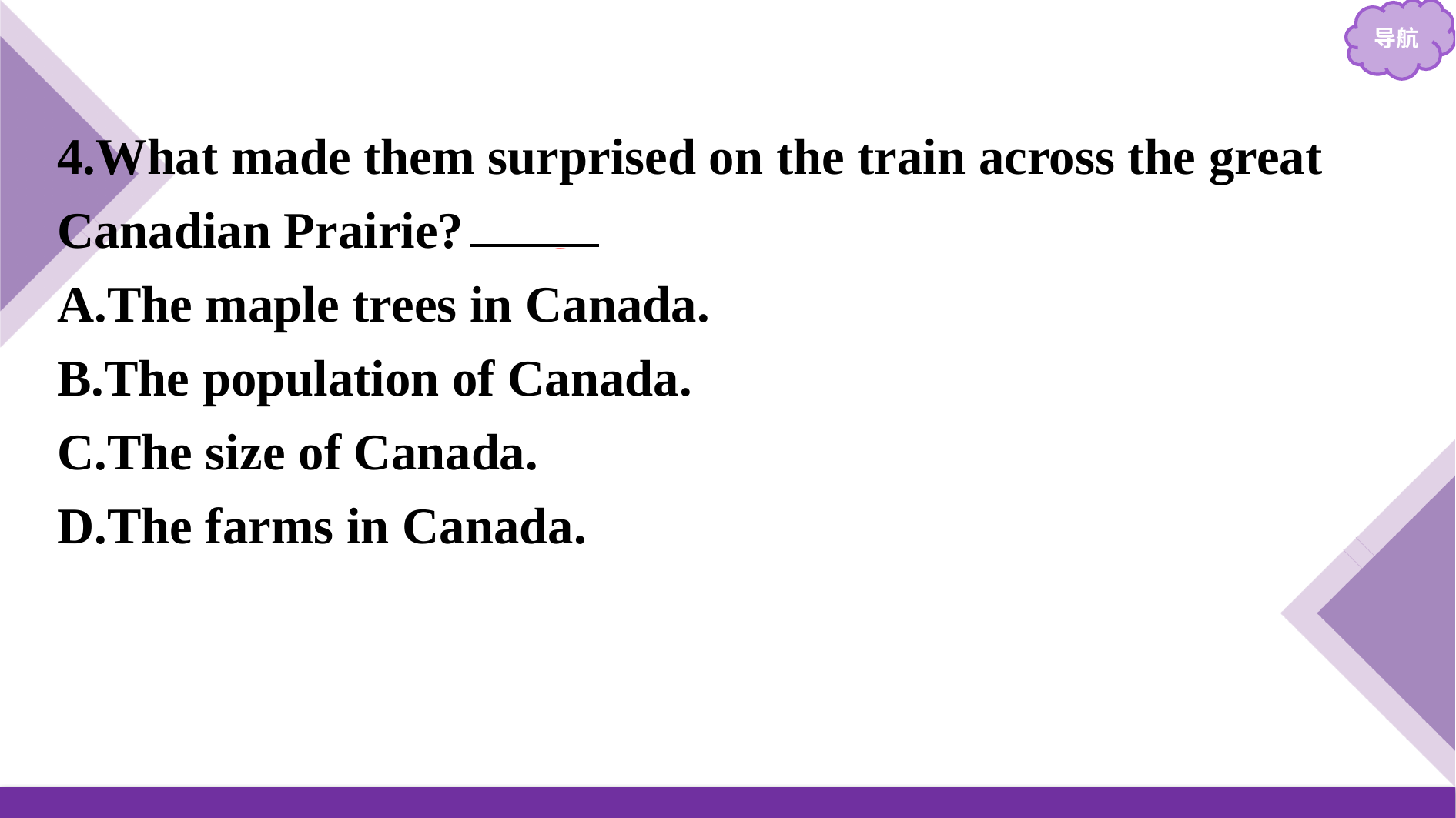

4.What made them surprised on the train across the great Canadian Prairie?　C
A.The maple trees in Canada.
B.The population of Canada.
C.The size of Canada.
D.The farms in Canada.